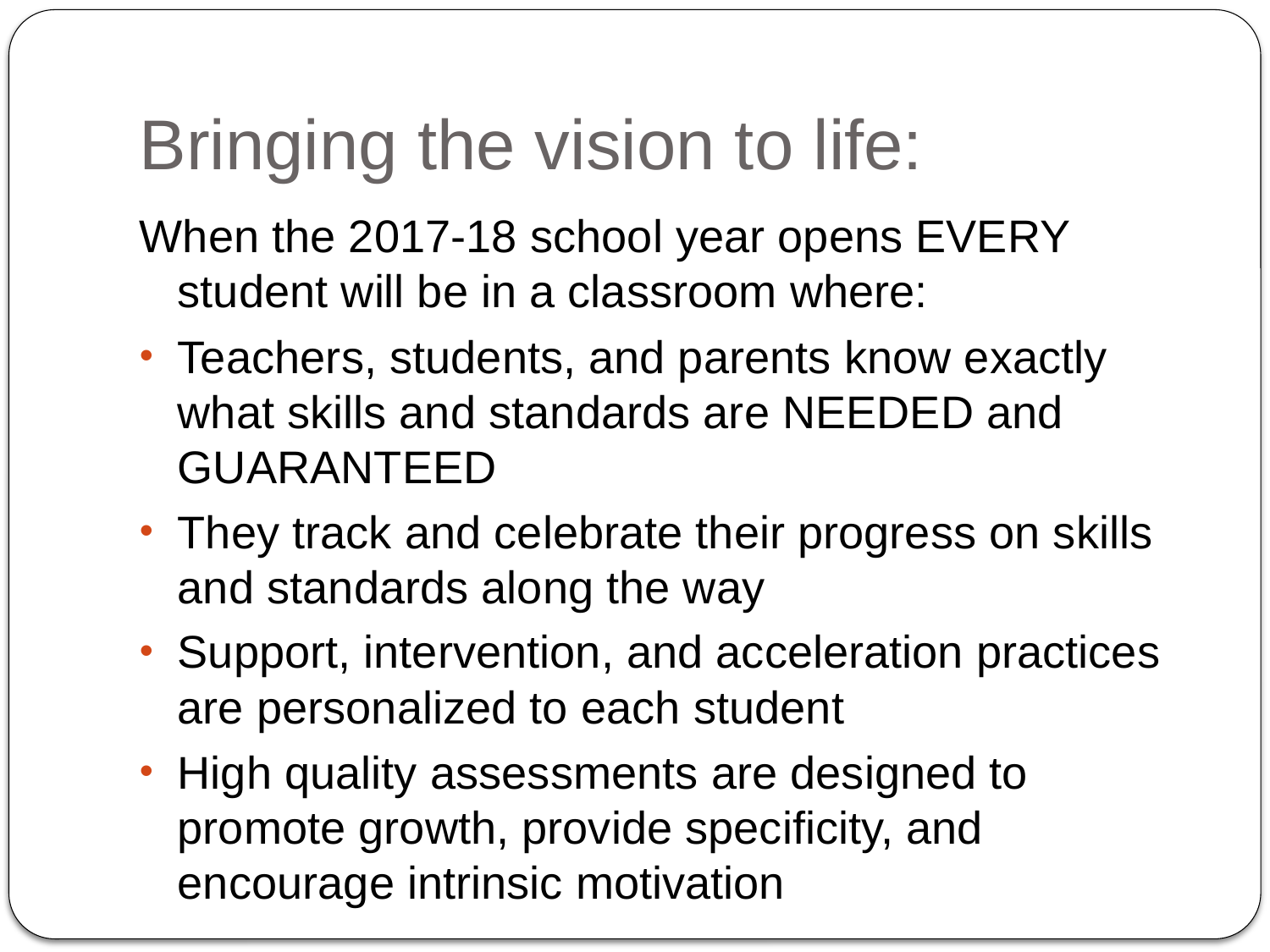

# Bringing the vision to life:
When the 2017-18 school year opens EVERY student will be in a classroom where:
Teachers, students, and parents know exactly what skills and standards are NEEDED and GUARANTEED
They track and celebrate their progress on skills and standards along the way
Support, intervention, and acceleration practices are personalized to each student
High quality assessments are designed to promote growth, provide specificity, and encourage intrinsic motivation